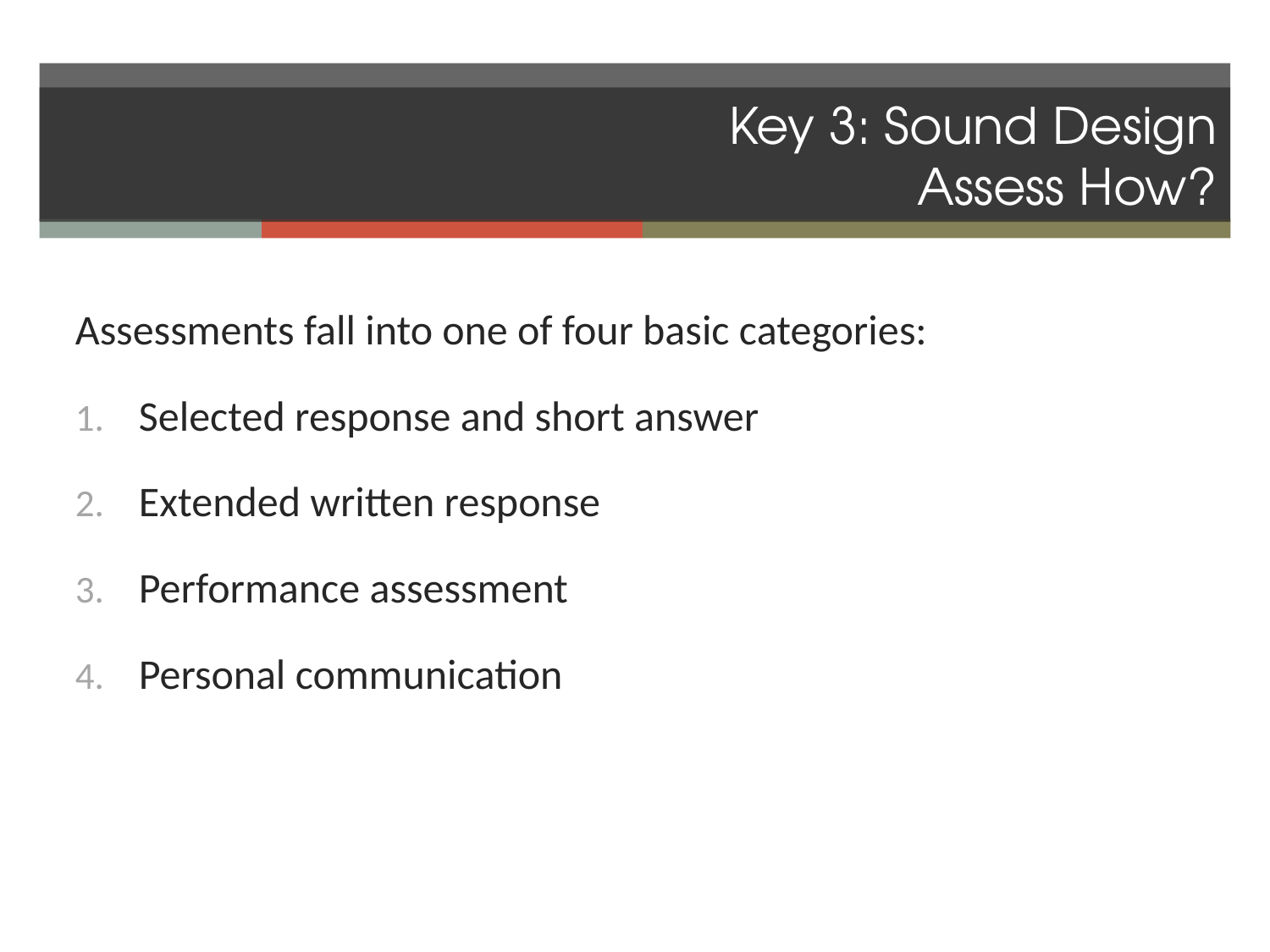

# Key 3: Sound Design Assess How?
Assessments fall into one of four basic categories:
Selected response and short answer
Extended written response
Performance assessment
Personal communication